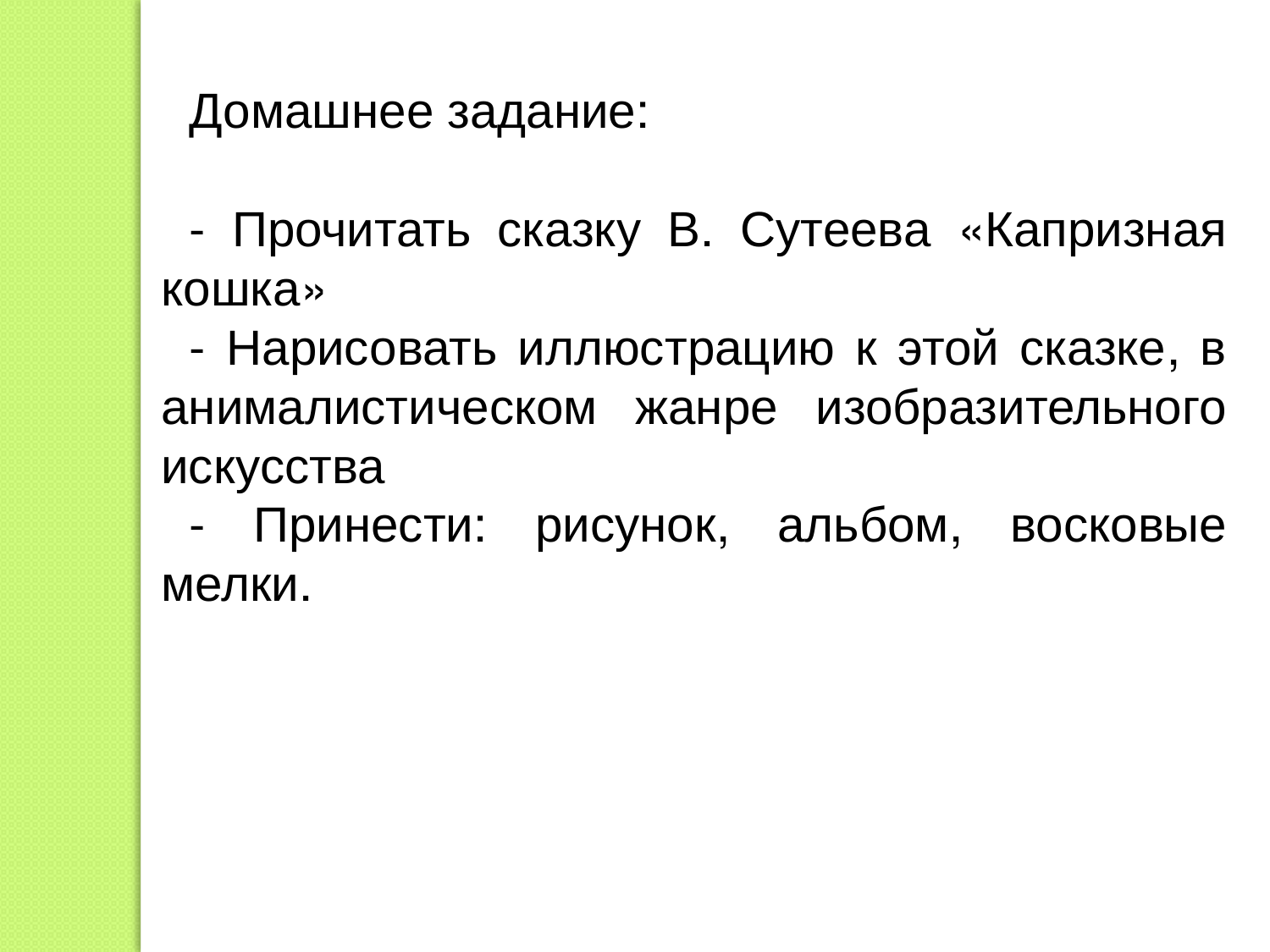

Домашнее задание:

- Прочитать сказку В. Сутеева «Капризная кошка»
- Нарисовать иллюстрацию к этой сказке, в анималистическом жанре изобразительного искусства
- Принести: рисунок, альбом, восковые мелки.